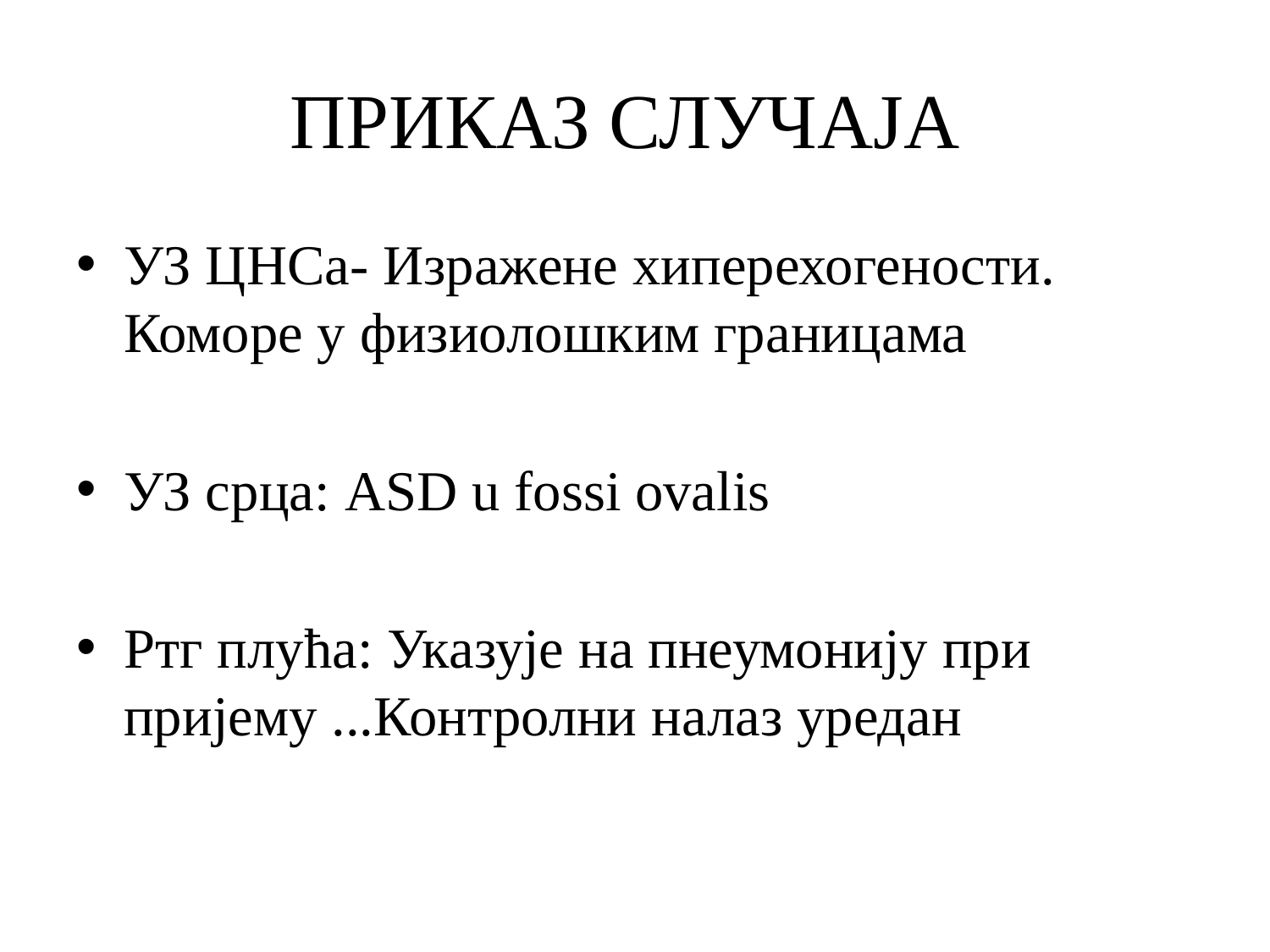

# ПРИКАЗ СЛУЧАЈА
УЗ ЦНСа- Изражене хиперехогености. Коморе у физиолошким границама

УЗ срца: ASD u fossi ovalis

Ртг плућа: Указује на пнеумонију при пријему ...Контролни налаз уредан